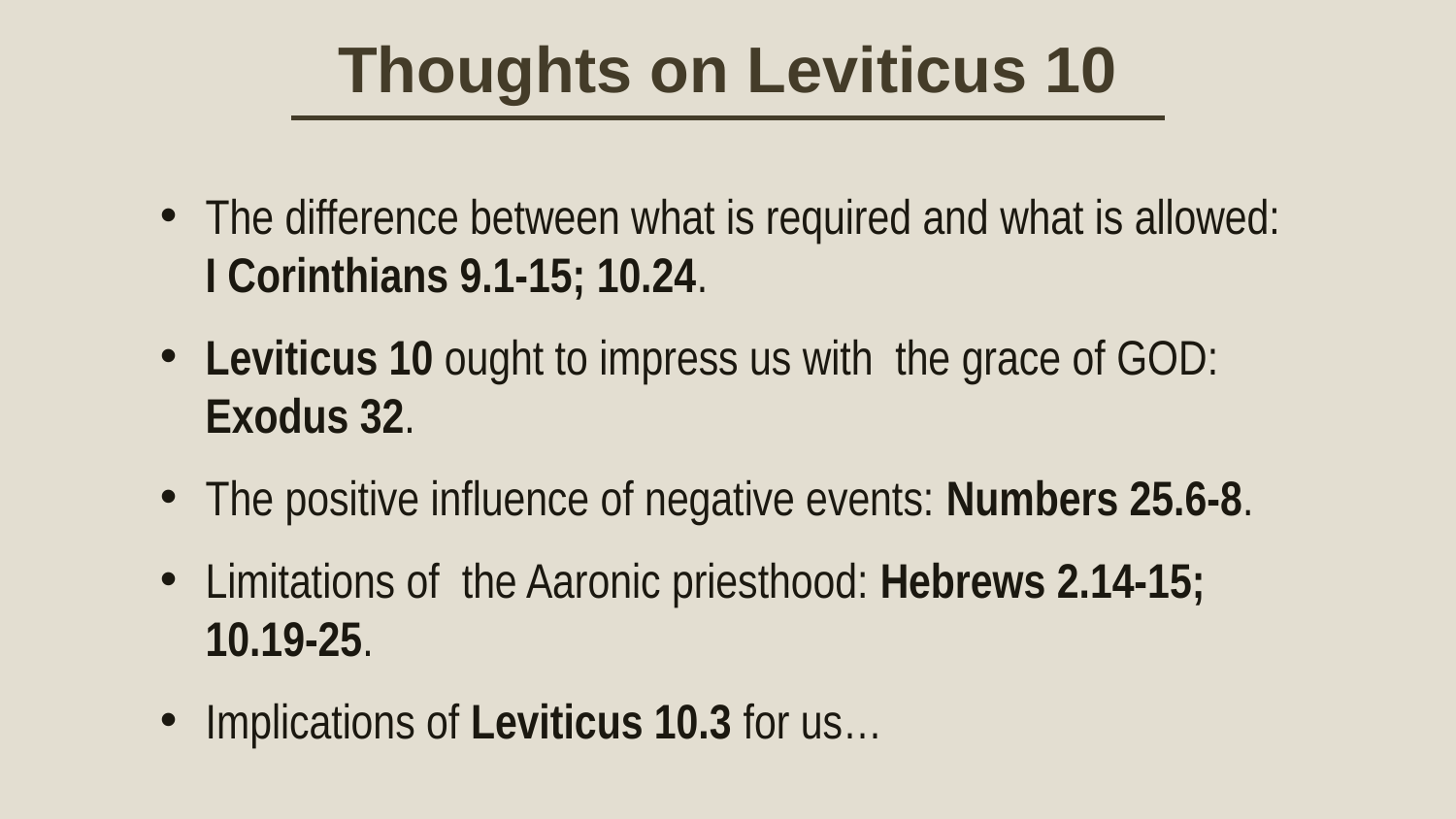

Thoughts on Leviticus 10
The difference between what is required and what is allowed: I Corinthians 9.1-15; 10.24.

Leviticus 10 ought to impress us with  the grace of GOD: Exodus 32.

The positive influence of negative events: Numbers 25.6-8.

Limitations of  the Aaronic priesthood: Hebrews 2.14-15; 10.19-25.

Implications of Leviticus 10.3 for us…